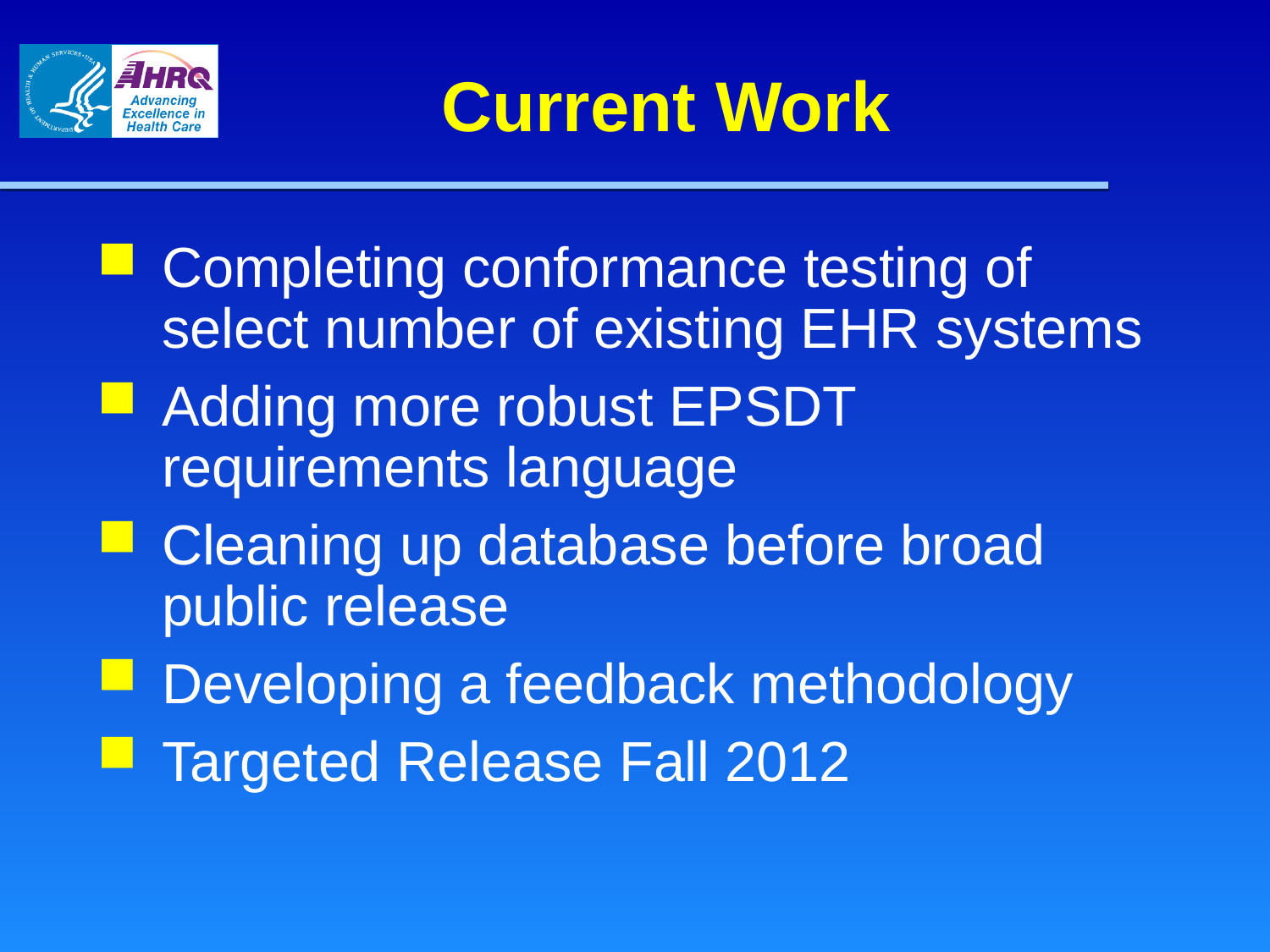

# Current Work
Completing conformance testing of select number of existing EHR systems
Adding more robust EPSDT requirements language
Cleaning up database before broad public release
Developing a feedback methodology
Targeted Release Fall 2012